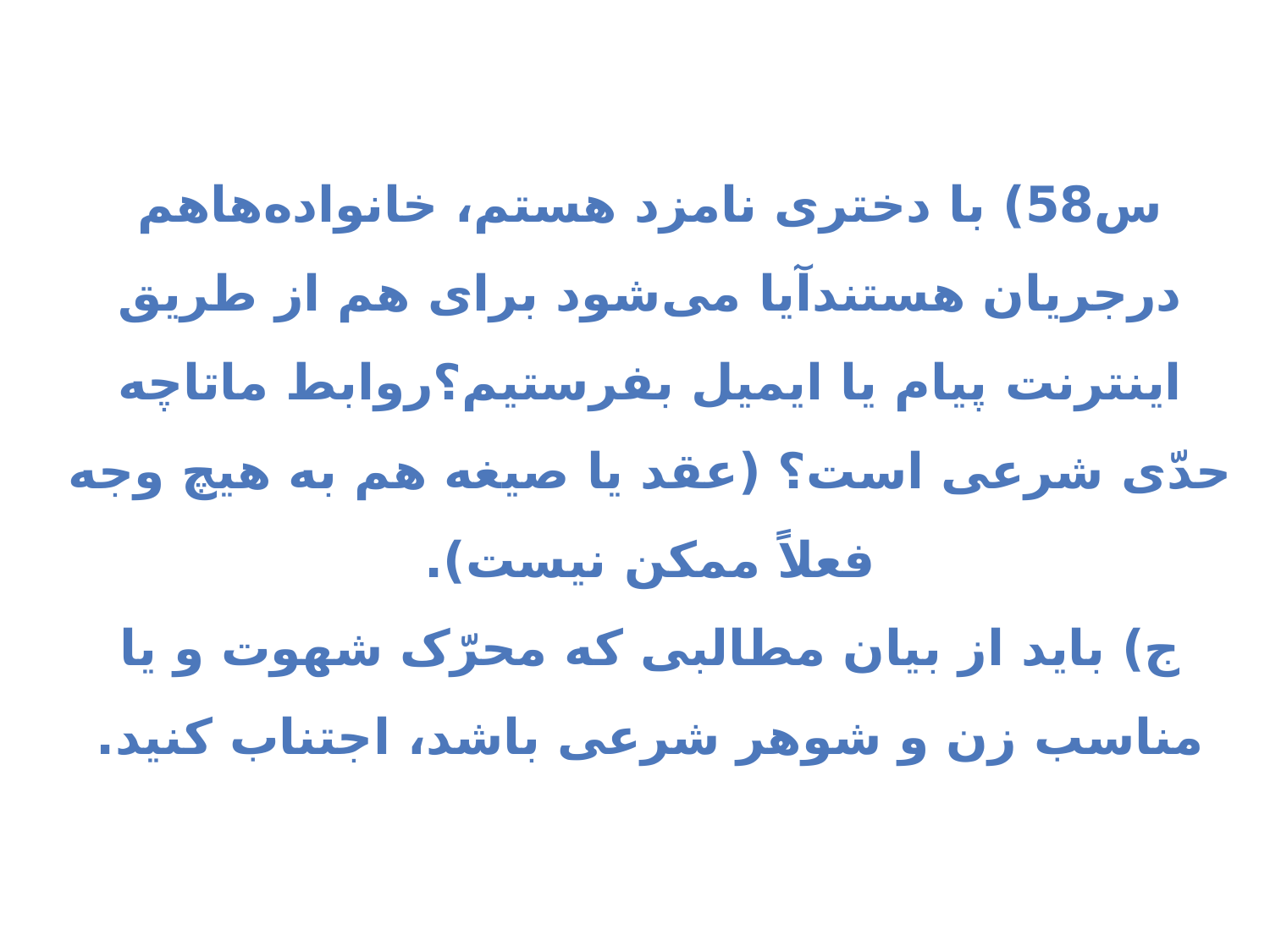

س58) با دخترى نامزد هستم، خانواده‌هاهم درجريان هستندآيا مى‌شود براى هم از طريق اينترنت پيام يا ايميل بفرستيم؟روابط ماتاچه حدّى شرعى است؟ (عقد يا صيغه هم به هيچ وجه فعلاً ممکن نيست).
ج) بايد از بيان مطالبى که محرّک شهوت و يا مناسب زن و شوهر شرعى باشد، اجتناب کنيد.